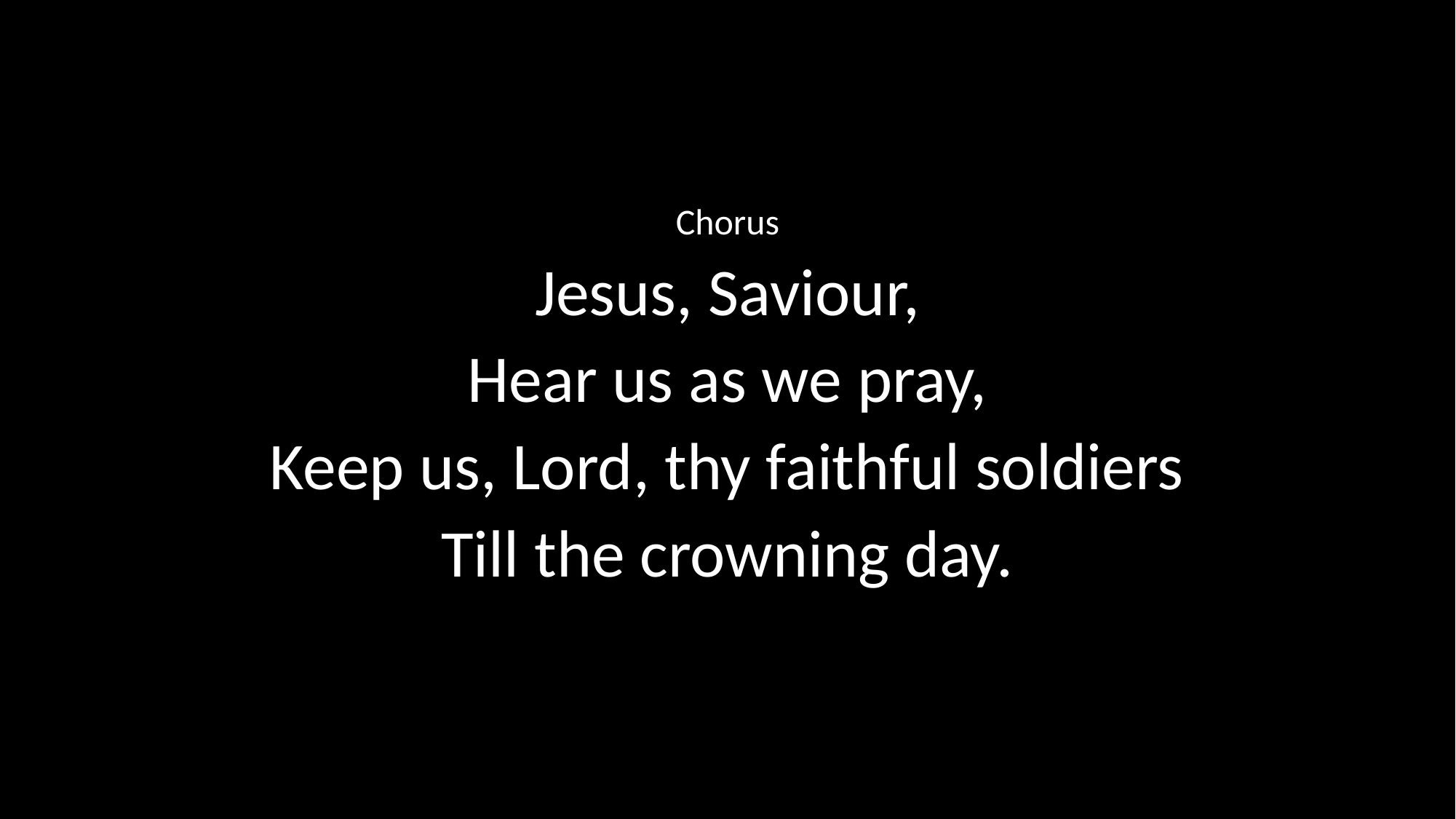

Chorus
Jesus, Saviour,
Hear us as we pray,
Keep us, Lord, thy faithful soldiers
Till the crowning day.